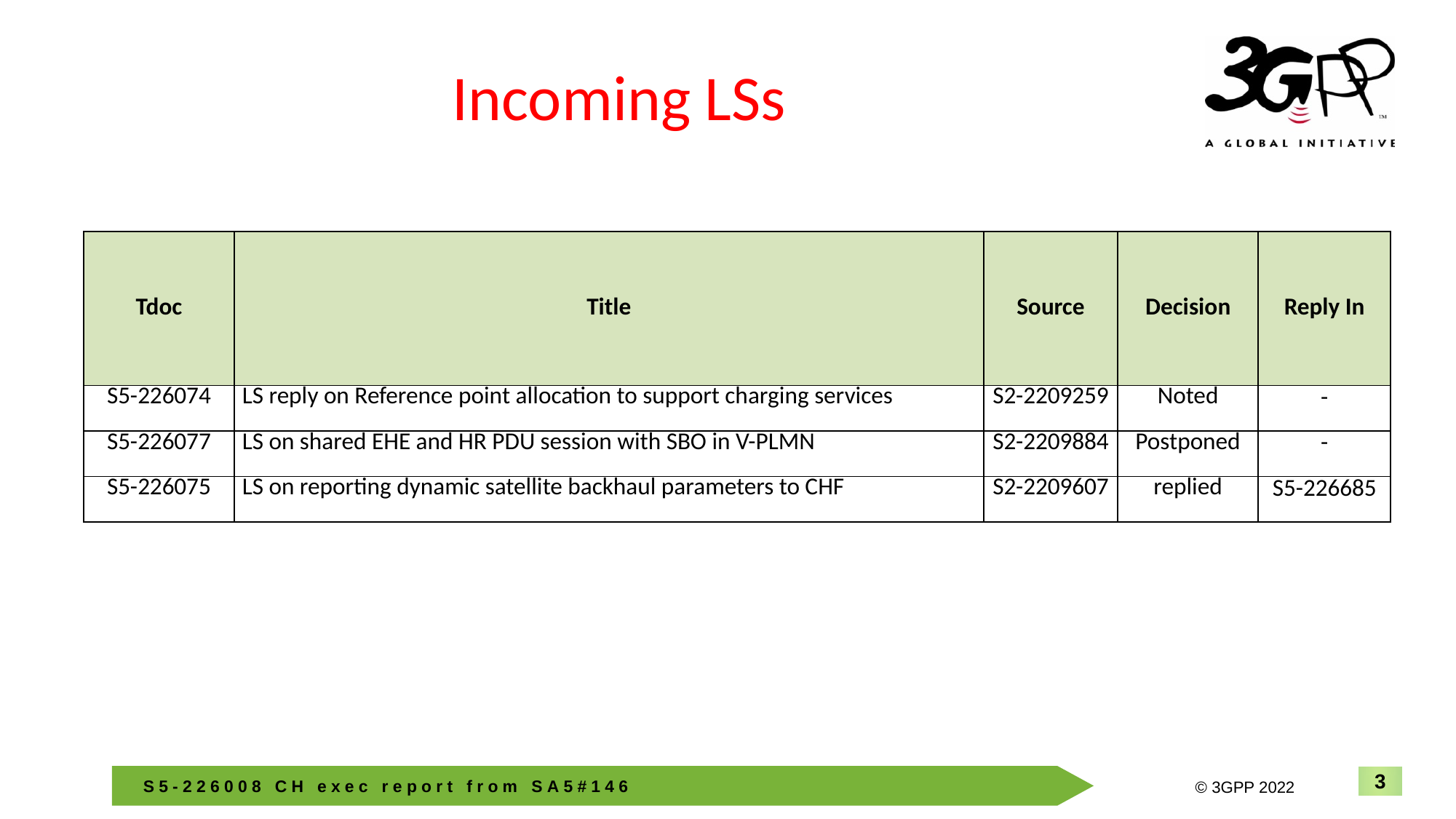

# Incoming LSs
| Tdoc | Title | Source | Decision | Reply In |
| --- | --- | --- | --- | --- |
| S5-226074 | LS reply on Reference point allocation to support charging services | S2-2209259 | Noted | - |
| S5-226077 | LS on shared EHE and HR PDU session with SBO in V-PLMN | S2-2209884 | Postponed | - |
| S5-226075 | LS on reporting dynamic satellite backhaul parameters to CHF | S2-2209607 | replied | S5-226685 |